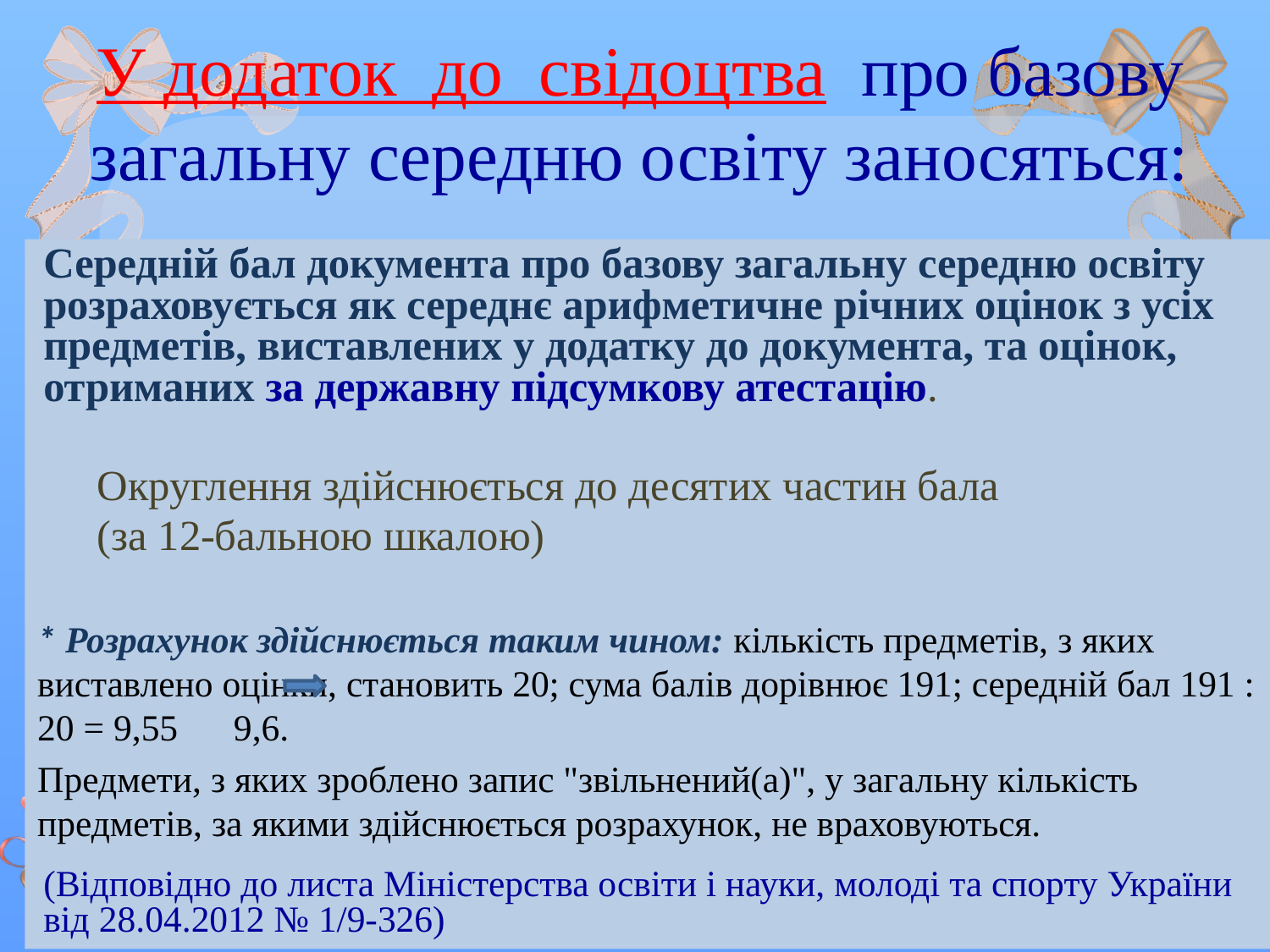

# У додаток  до  свідоцтва  про базову загальну середню освіту заносяться:
Середній бал документа про базову загальну середню освіту розраховується як середнє арифметичне річних оцінок з усіх предметів, виставлених у додатку до документа, та оцінок, отриманих за державну підсумкову атестацію.

     Округлення здійснюється до десятих частин бала
     (за 12-бальною шкалою)

* Розрахунок здійснюється таким чином: кількість предметів, з яких виставлено оцінки, становить 20; сума балів дорівнює 191; середній бал 191 : 20 = 9,55      9,6.
Предмети, з яких зроблено запис "звільнений(а)", у загальну кількість предметів, за якими здійснюється розрахунок, не враховуються.

(Відповідно до листа Міністерства освіти і науки, молоді та спорту України  від 28.04.2012 № 1/9-326)